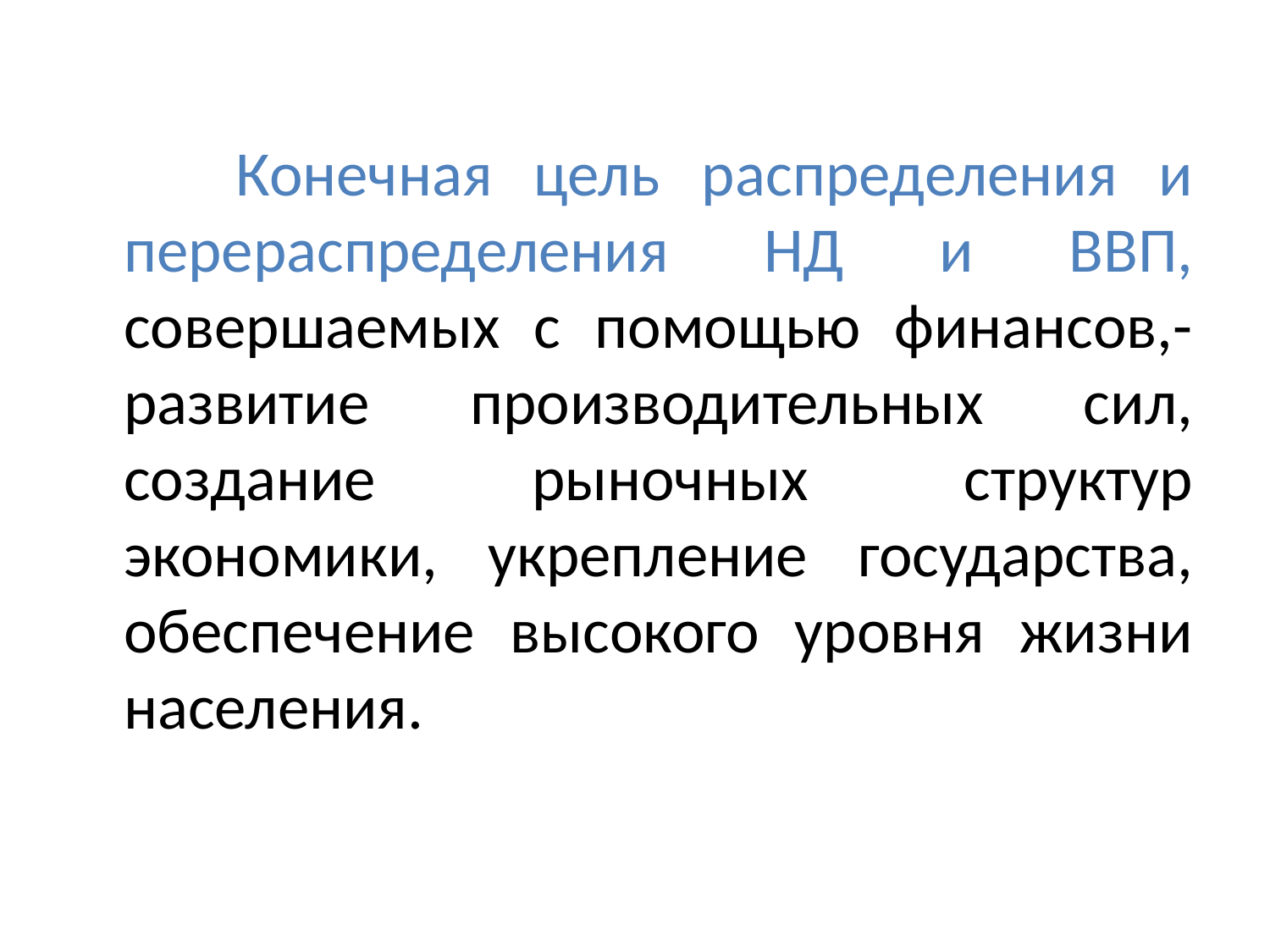

#
    Конечная цель распределения и перераспределения НД и ВВП, совершаемых с помощью финансов,- развитие производительных сил, создание рыночных структур экономики, укрепление государства, обеспечение высокого уровня жизни населения.